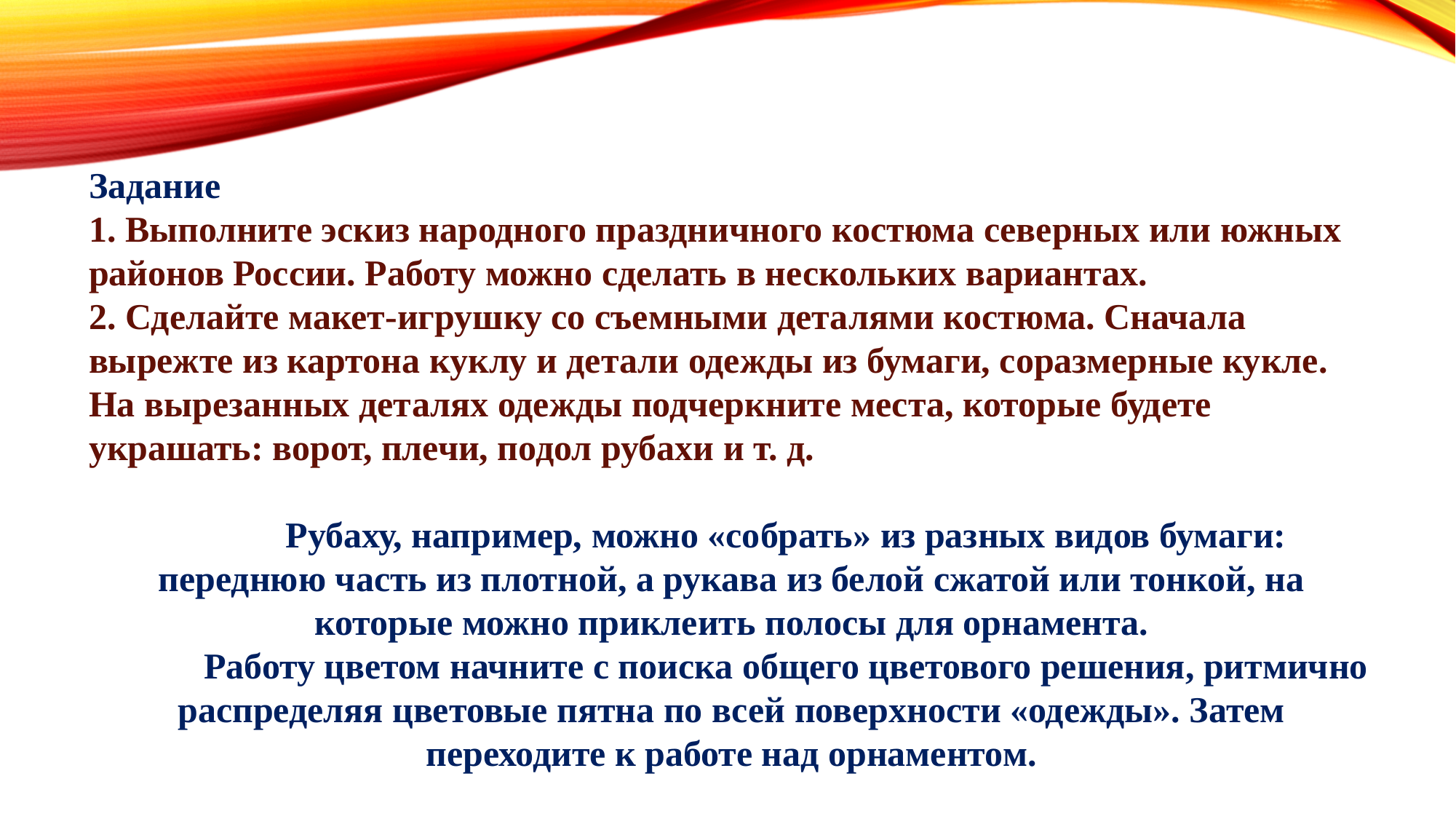

Задание
1. Выполните эскиз народного праздничного костюма северных или южных районов России. Работу можно сделать в нескольких вариантах.
2. Сделайте макет-игрушку со съемными деталями костюма. Сначала вырежте из картона куклу и детали одежды из бумаги, соразмерные кукле. На вырезанных деталях одежды подчеркните места, которые будете украшать: ворот, плечи, подол рубахи и т. д.

	Рубаху, например, можно «собрать» из разных видов бумаги: переднюю часть из плотной, а рукава из белой сжатой или тонкой, на которые можно приклеить полосы для орнамента.
	Работу цветом начните с поиска общего цветового решения, ритмично распределяя цветовые пятна по всей поверхности «одежды». Затем переходите к работе над орнаментом.